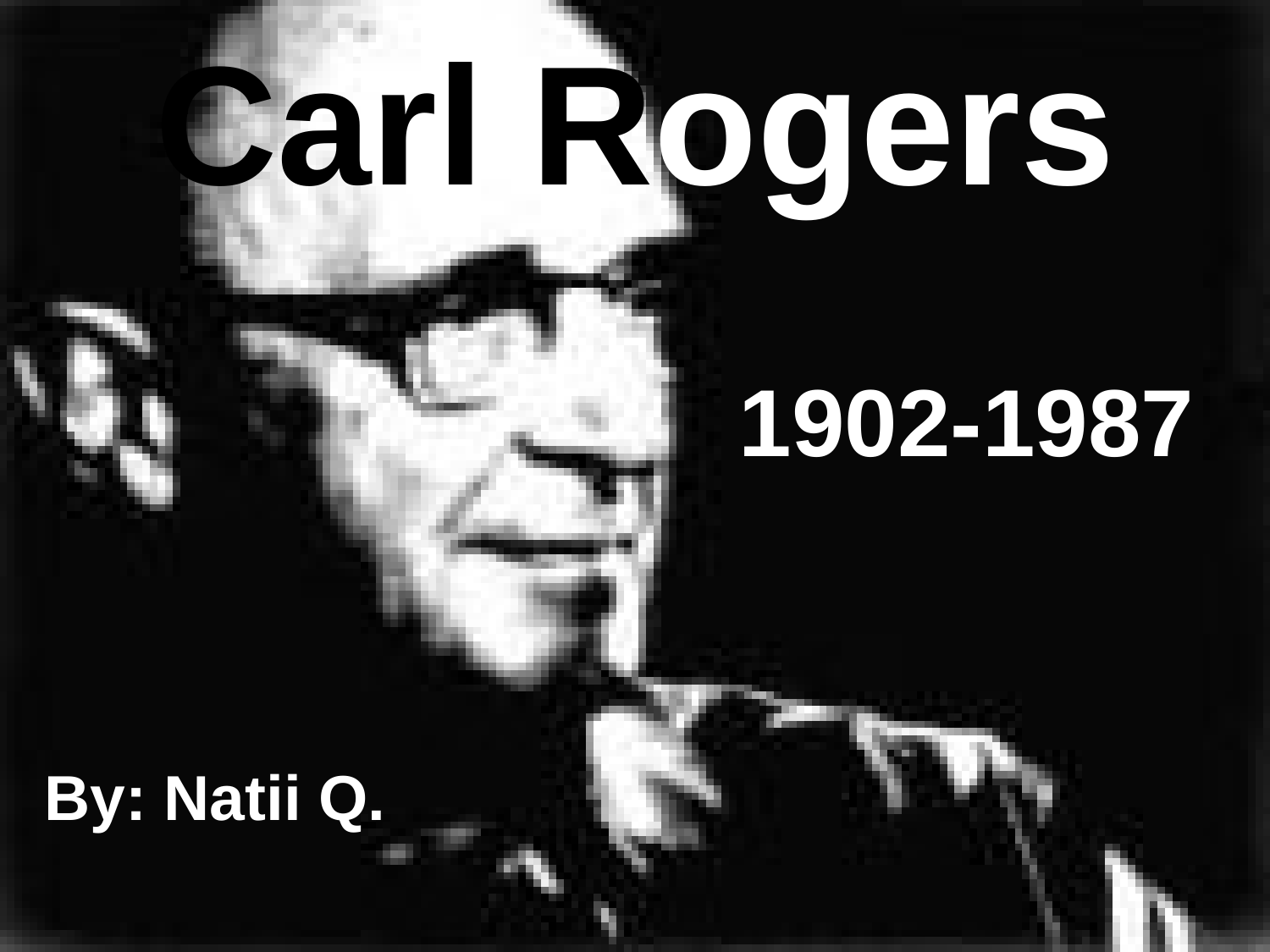

# Carl Rogers

1902-1987
By: Natii Q.